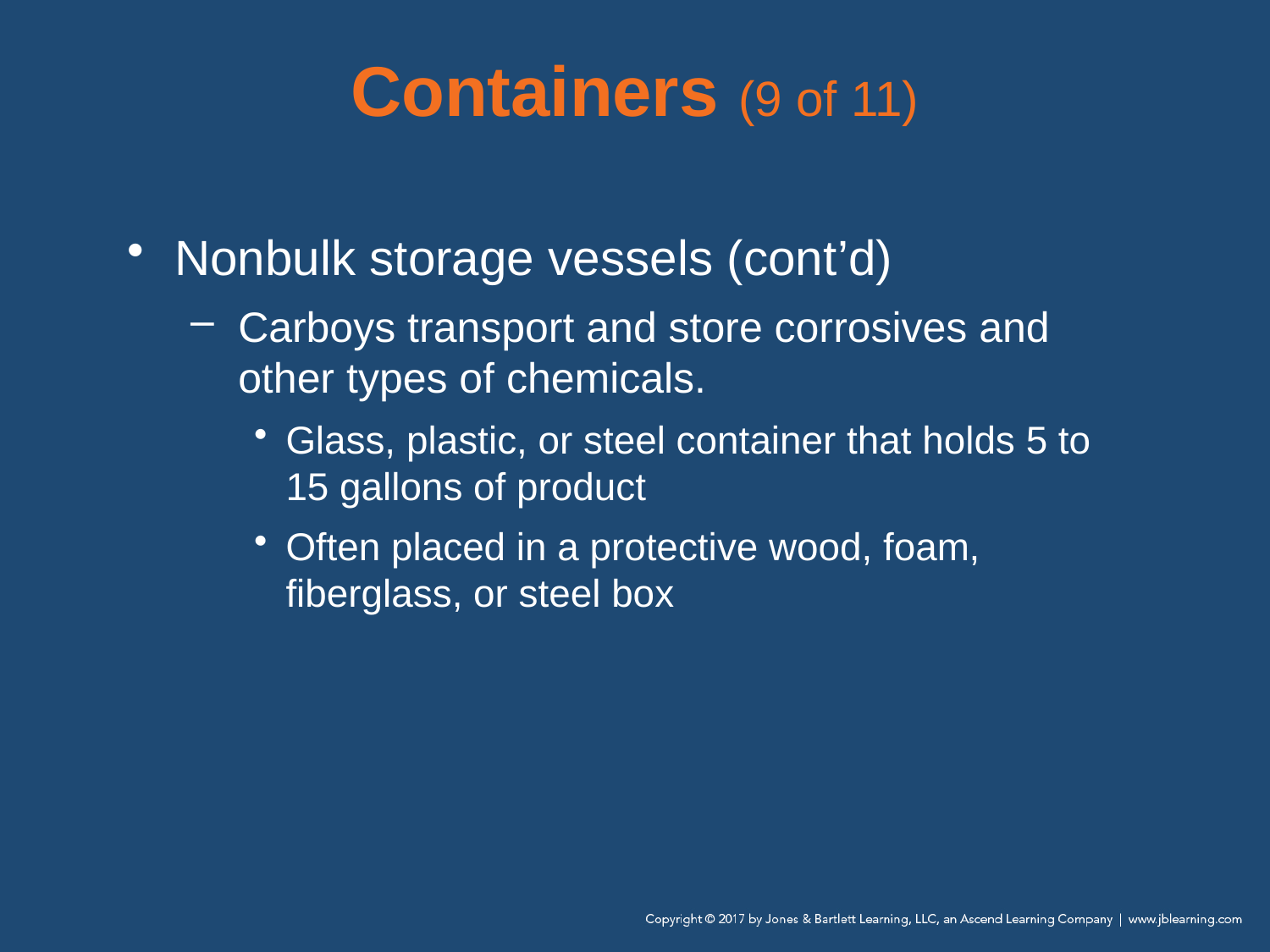

# Containers (9 of 11)
Nonbulk storage vessels (cont’d)
Carboys transport and store corrosives and other types of chemicals.
Glass, plastic, or steel container that holds 5 to 15 gallons of product
Often placed in a protective wood, foam, fiberglass, or steel box